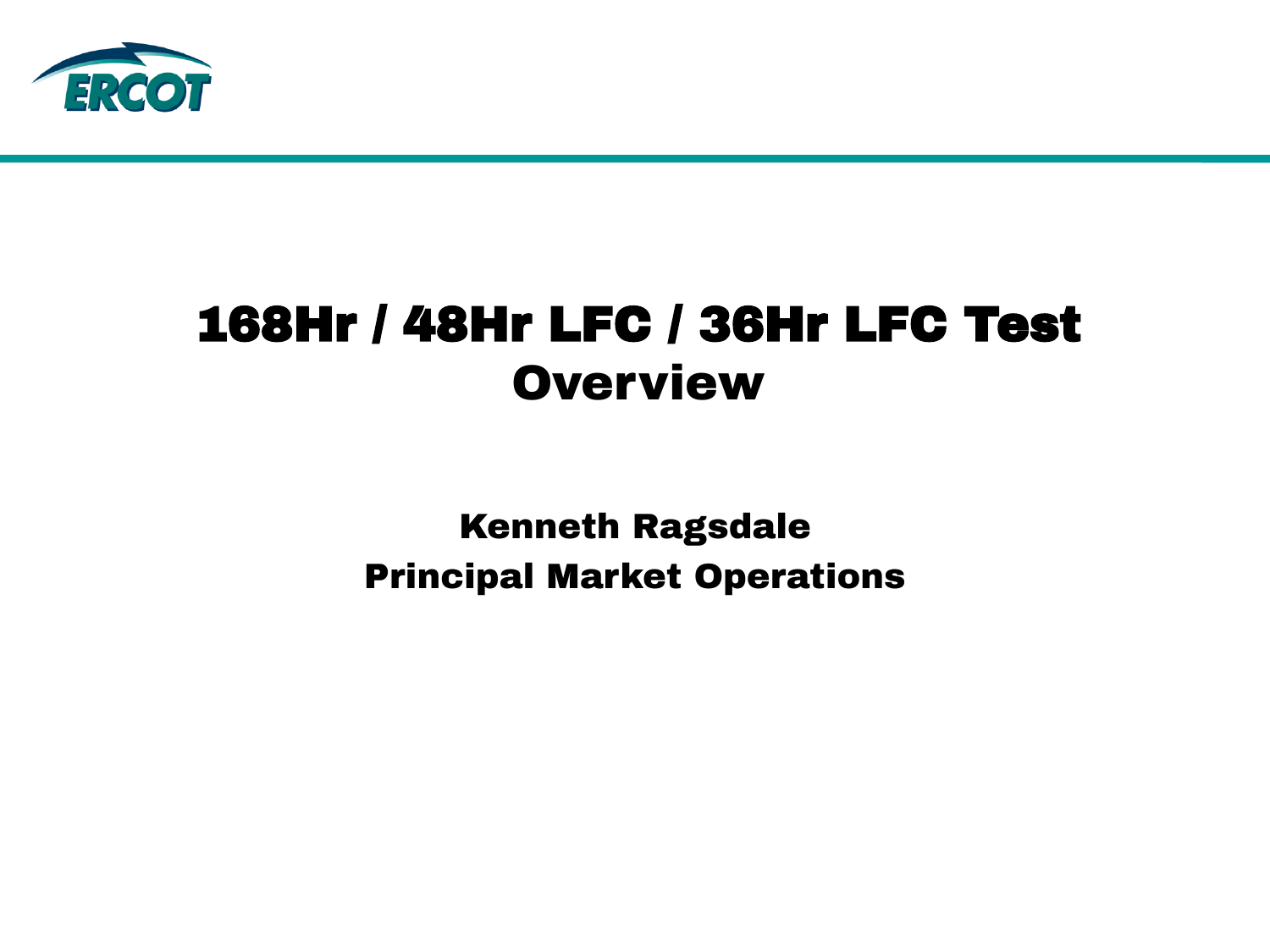

# 168Hr / 48Hr LFC / 36Hr LFC Test Overview
Kenneth Ragsdale
Principal Market Operations